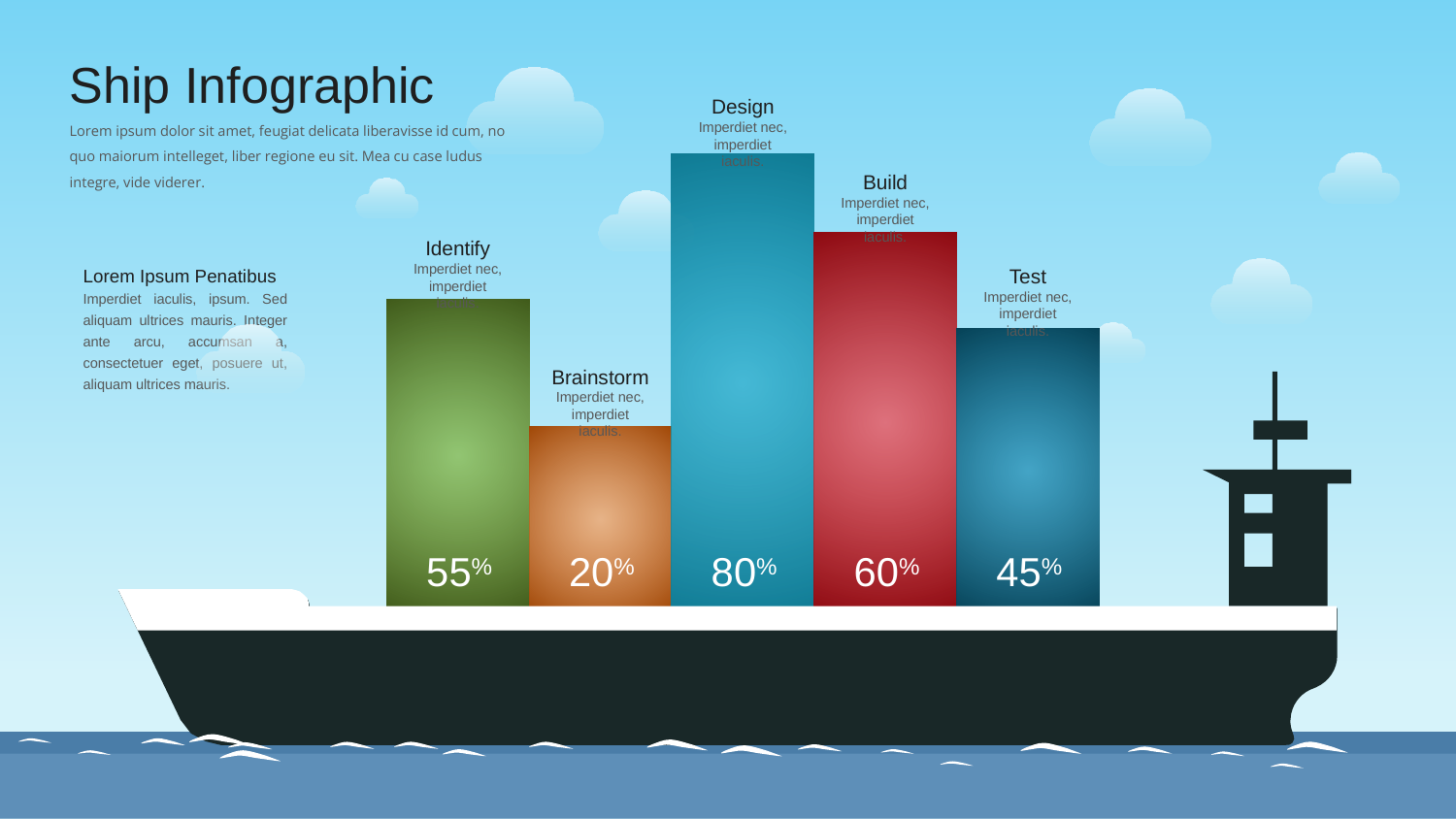

Ship Infographic

Design
Imperdiet nec, imperdiet iaculis.

Lorem ipsum dolor sit amet, feugiat delicata liberavisse id cum, no quo maiorum intelleget, liber regione eu sit. Mea cu case ludus integre, vide viderer.

Build
Imperdiet nec, imperdiet iaculis.

Identify
Imperdiet nec, imperdiet iaculis.
Lorem Ipsum Penatibus
Imperdiet iaculis, ipsum. Sed aliquam ultrices mauris. Integer ante arcu, accumsan a, consectetuer eget, posuere ut, aliquam ultrices mauris.
Test
Imperdiet nec, imperdiet iaculis.

Brainstorm
Imperdiet nec, imperdiet iaculis.

55%
20%
80%
60%
45%